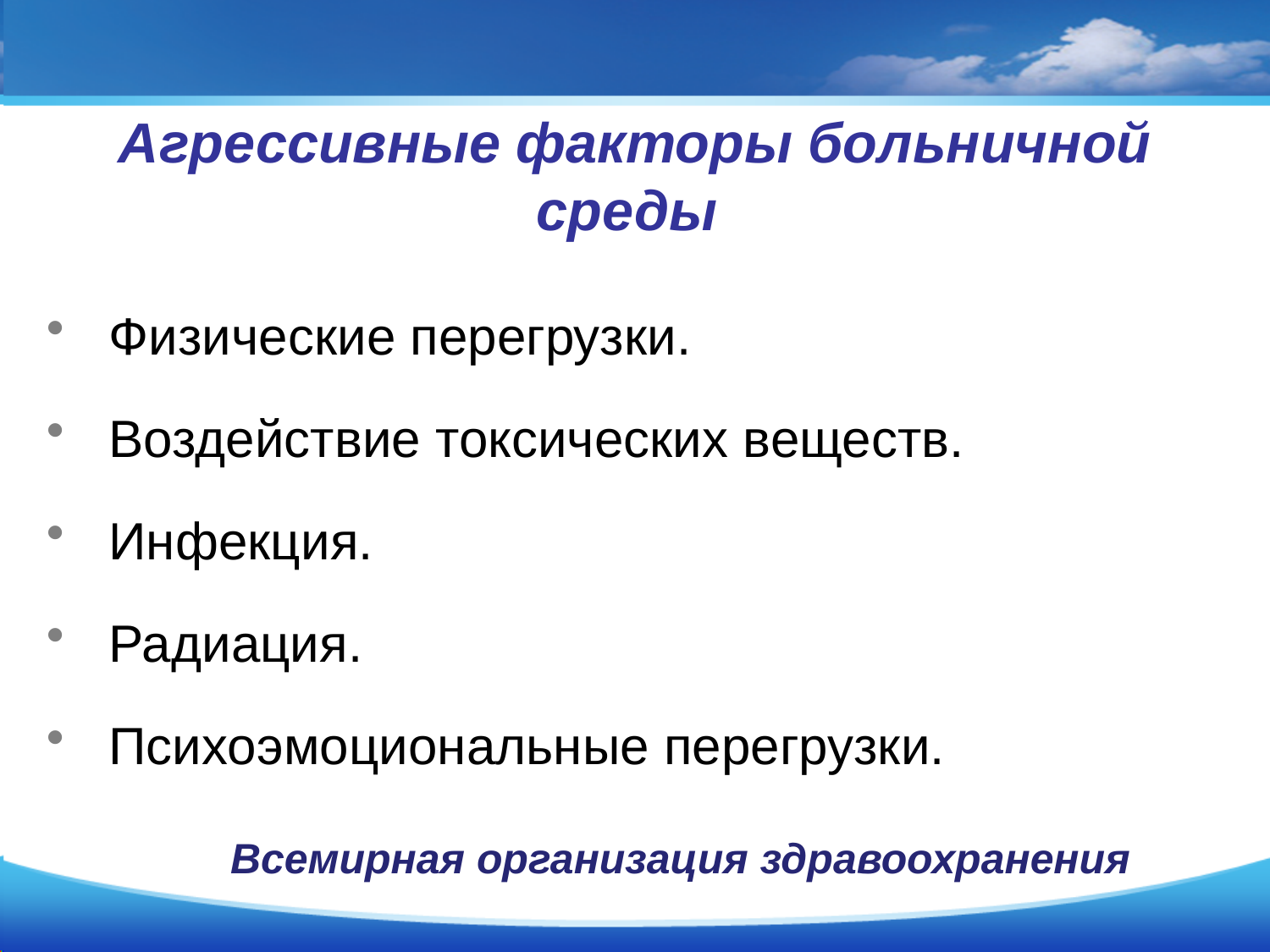

# Агрессивные факторы больничной среды
Физические перегрузки.
Воздействие токсических веществ.
Инфекция.
Радиация.
Психоэмоциональные перегрузки.
Всемирная организация здравоохранения